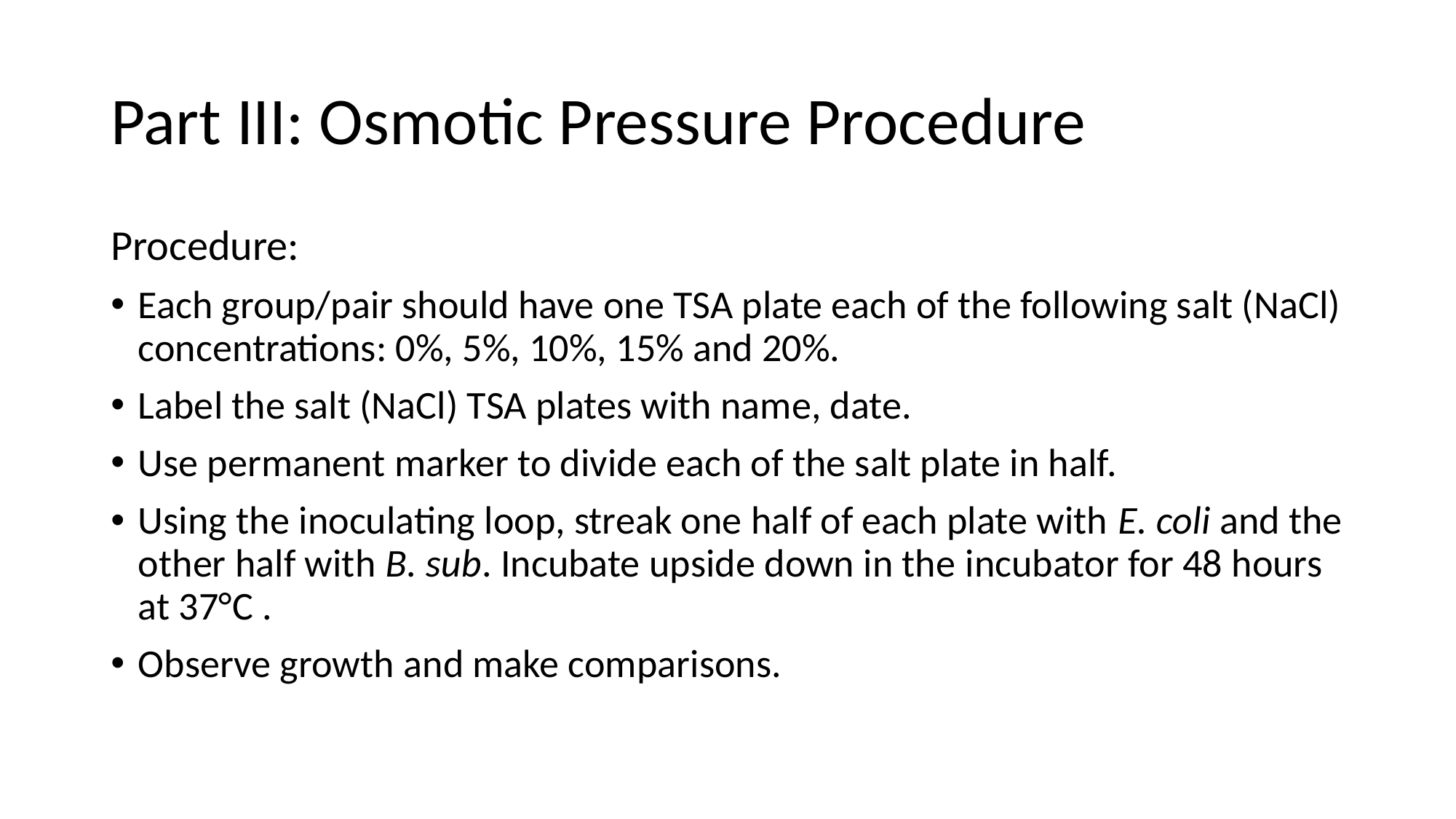

# Part III: Osmotic Pressure Procedure
Procedure:
Each group/pair should have one TSA plate each of the following salt (NaCl) concentrations: 0%, 5%, 10%, 15% and 20%.
Label the salt (NaCl) TSA plates with name, date.
Use permanent marker to divide each of the salt plate in half.
Using the inoculating loop, streak one half of each plate with E. coli and the other half with B. sub. Incubate upside down in the incubator for 48 hours at 37°C .
Observe growth and make comparisons.